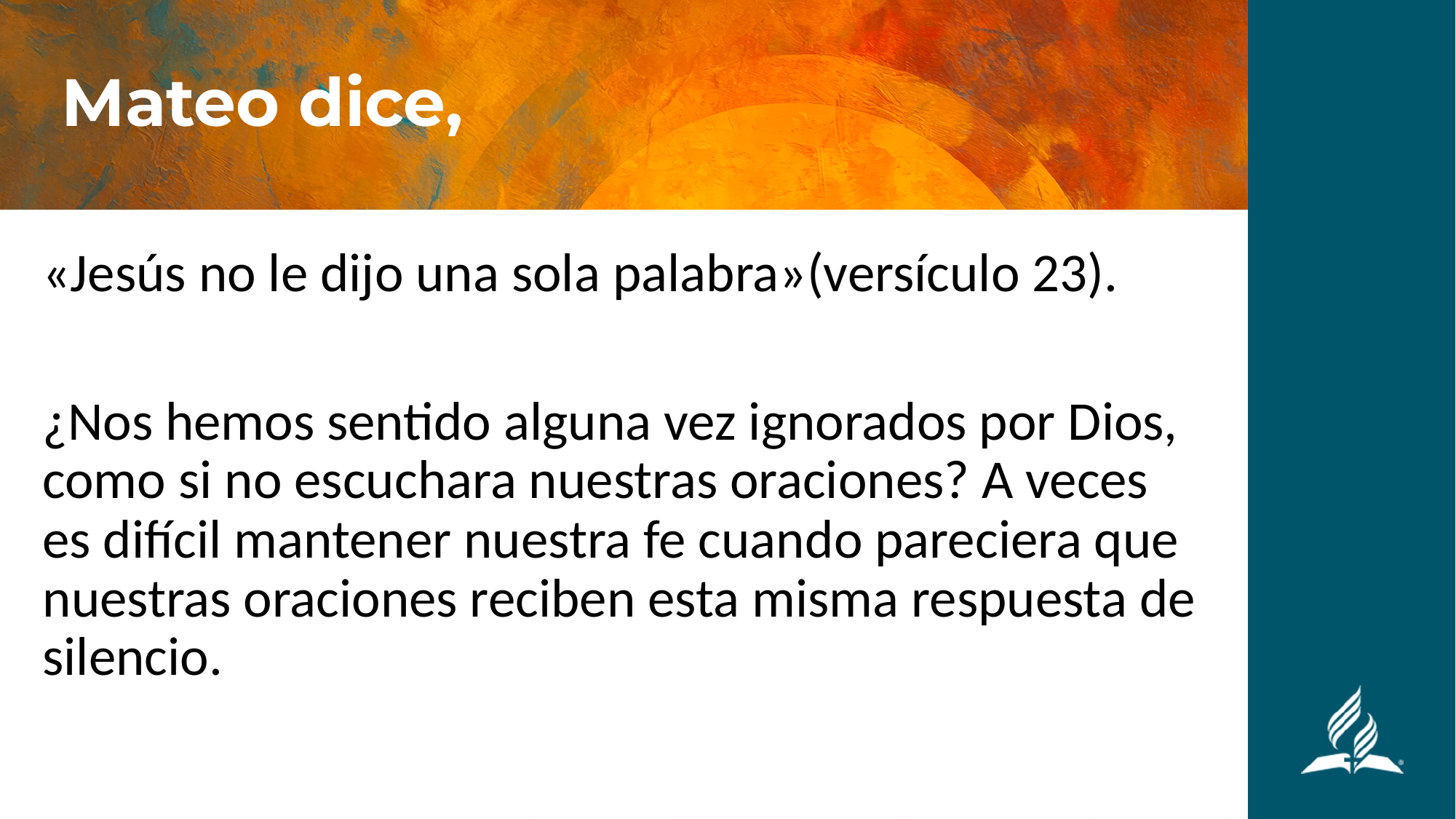

# Mateo dice,
«Jesús no le dijo una sola palabra»(versículo 23).

¿Nos hemos sentido alguna vez ignorados por Dios, como si no escuchara nuestras oraciones? A veces es difícil mantener nuestra fe cuando pareciera que nuestras oraciones reciben esta misma respuesta de silencio.